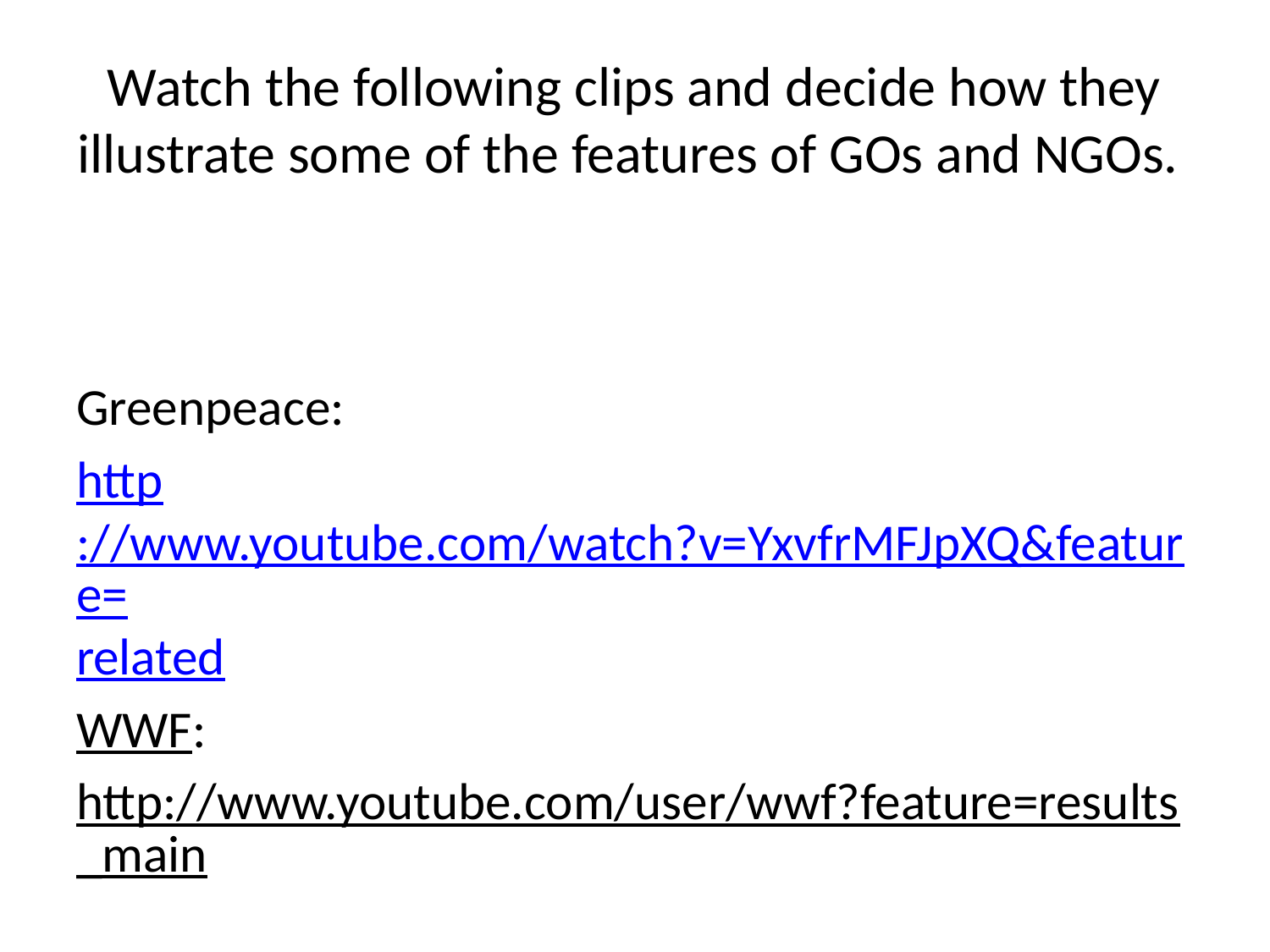

# Watch the following clips and decide how they illustrate some of the features of GOs and NGOs.

Greenpeace:
http://www.youtube.com/watch?v=YxvfrMFJpXQ&feature=related
WWF:
http://www.youtube.com/user/wwf?feature=results_main